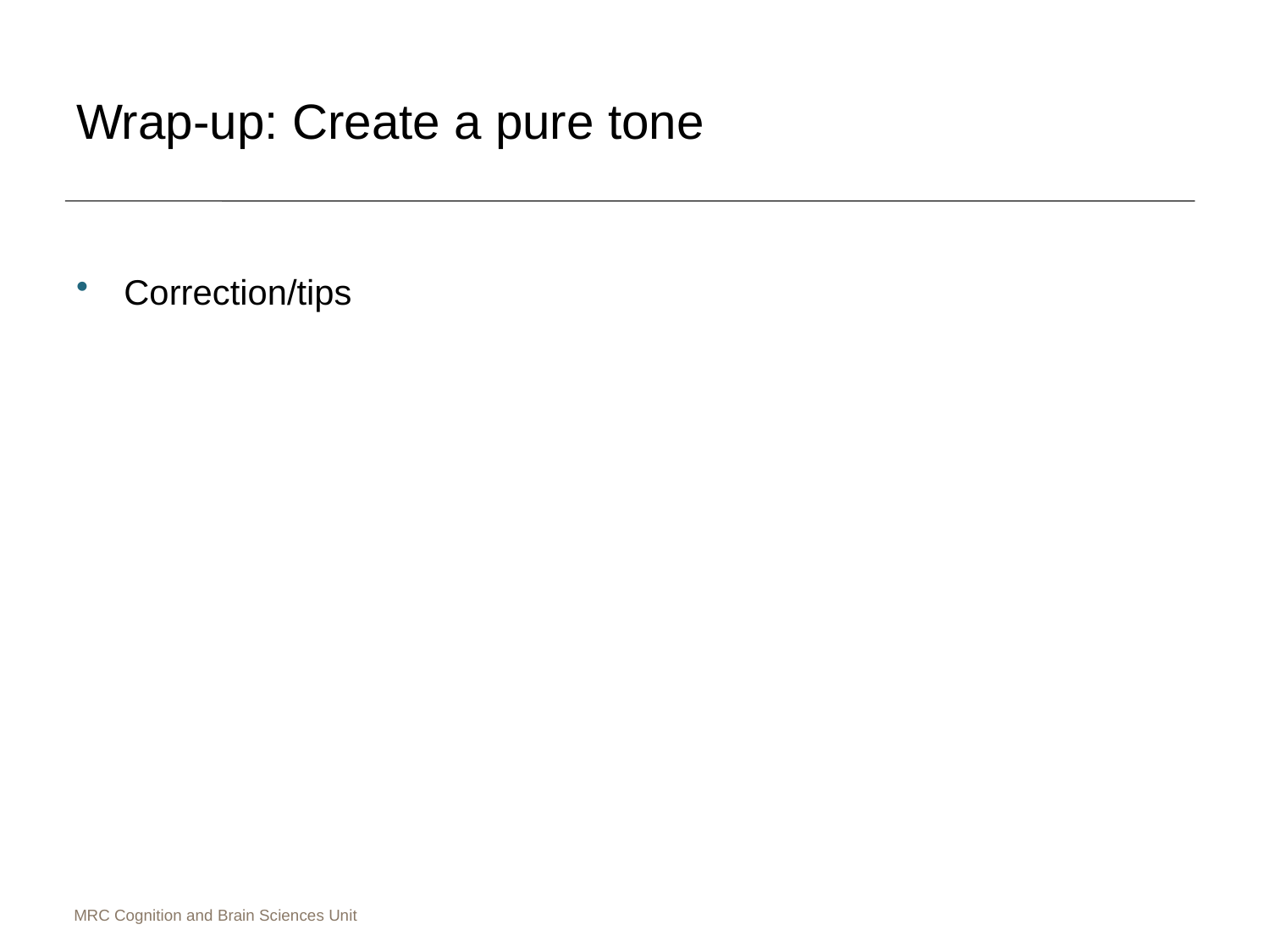

# Wrap-up: Create a pure tone
Correction/tips